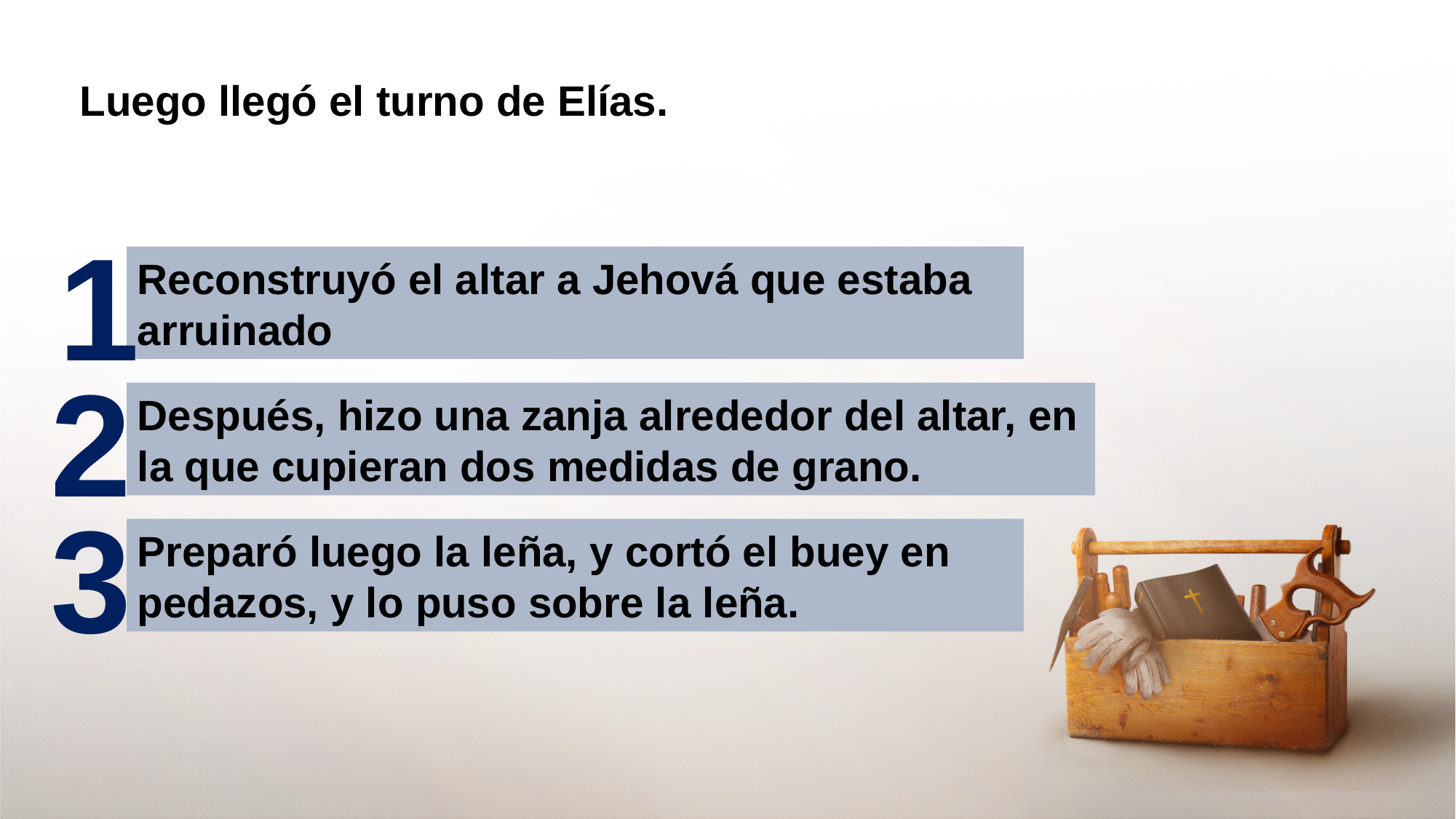

Luego llegó el turno de Elías.
1
Reconstruyó el altar a Jehová que estaba arruinado
2
Después, hizo una zanja alrededor del altar, en la que cupieran dos medidas de grano.
3
Preparó luego la leña, y cortó el buey en pedazos, y lo puso sobre la leña.